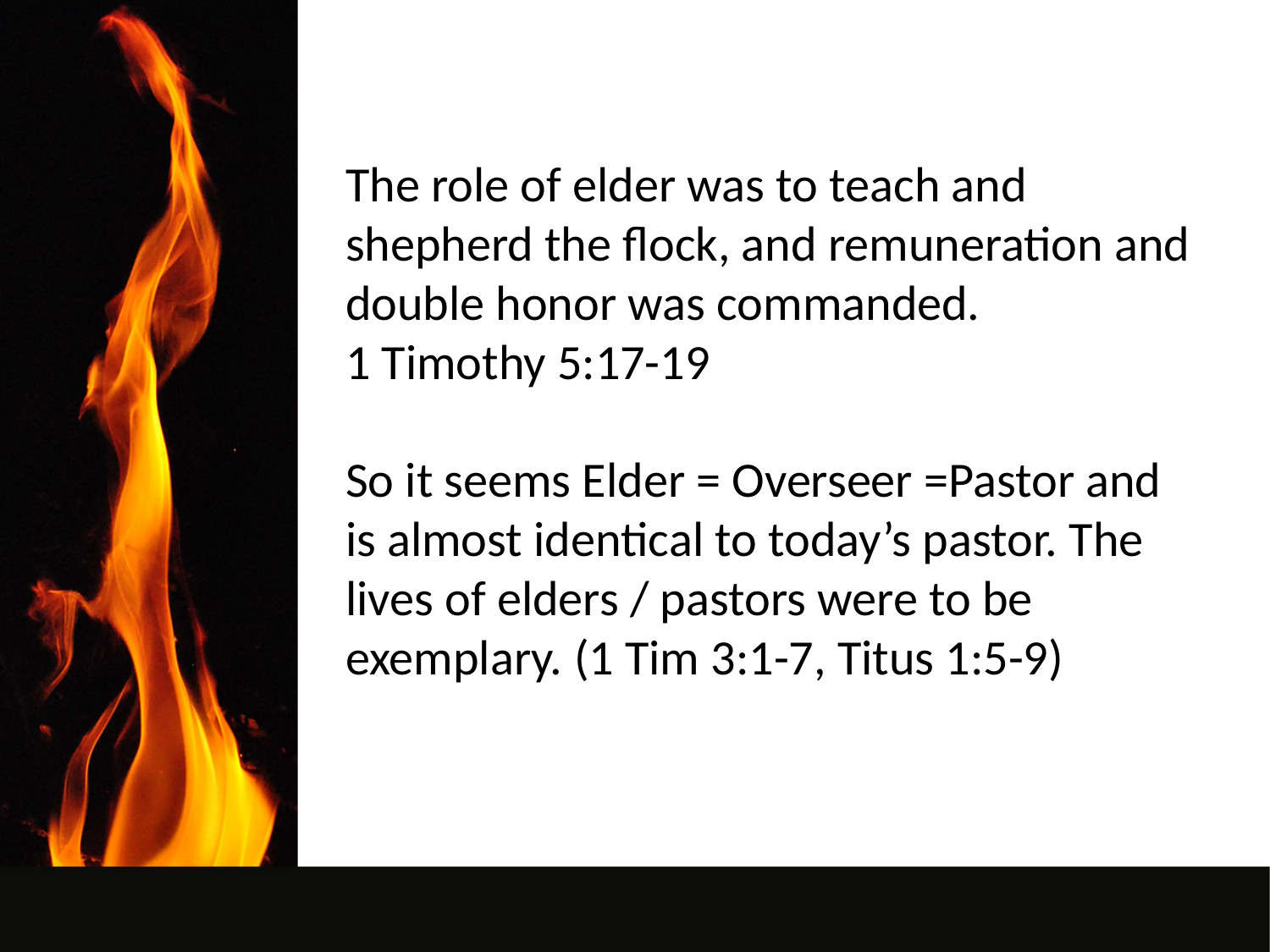

The role of elder was to teach and shepherd the flock, and remuneration and double honor was commanded.
1 Timothy 5:17-19
So it seems Elder = Overseer =Pastor and is almost identical to today’s pastor. The lives of elders / pastors were to be exemplary. (1 Tim 3:1-7, Titus 1:5-9)